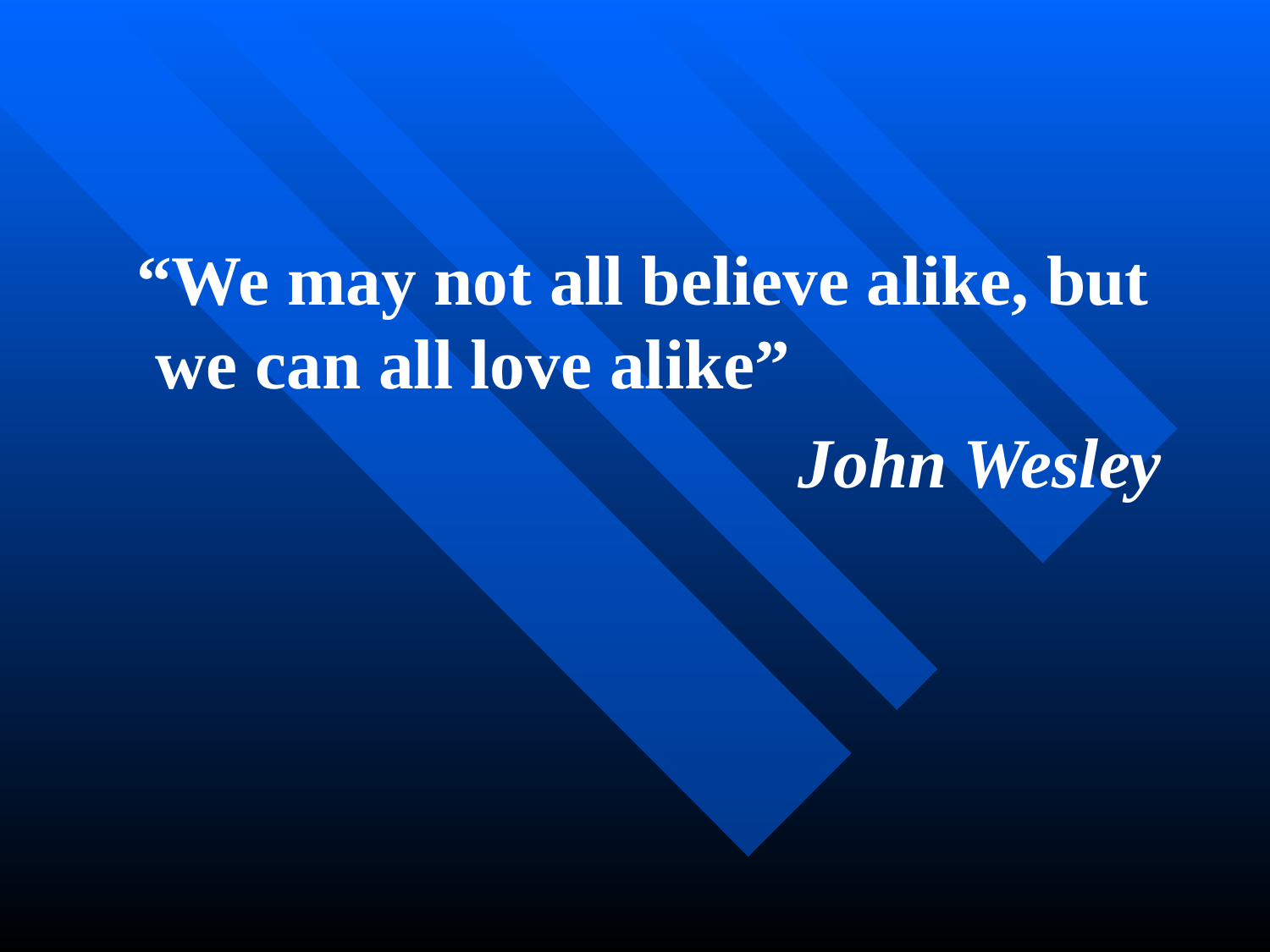

“We may not all believe alike, but we can all love alike”
John Wesley